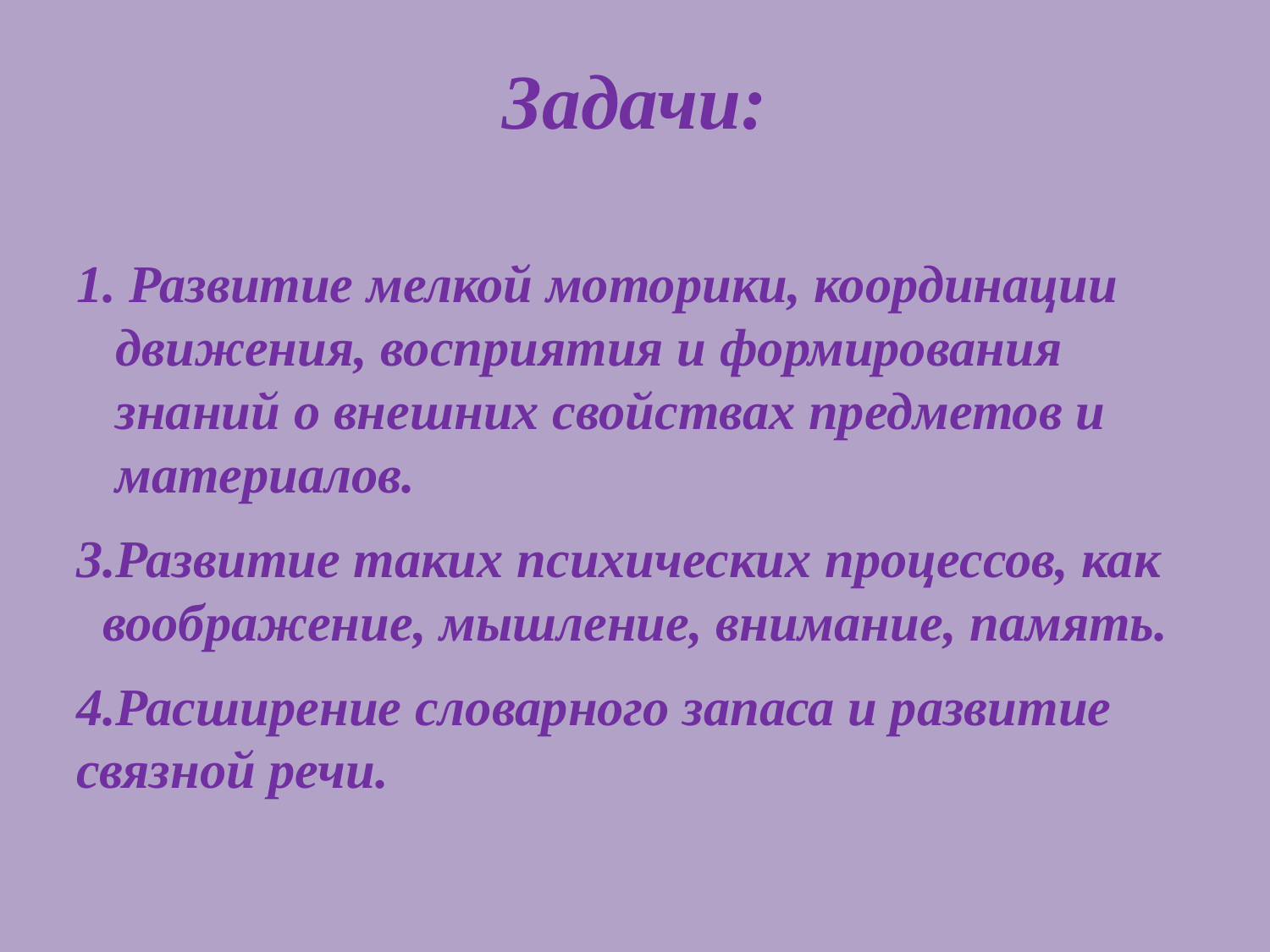

# Задачи:

1. Развитие мелкой моторики, координации движения, восприятия и формирования знаний о внешних свойствах предметов и материалов.
3.Развитие таких психических процессов, как     воображение, мышление, внимание, память.
4.Расширение словарного запаса и развитие связной речи.